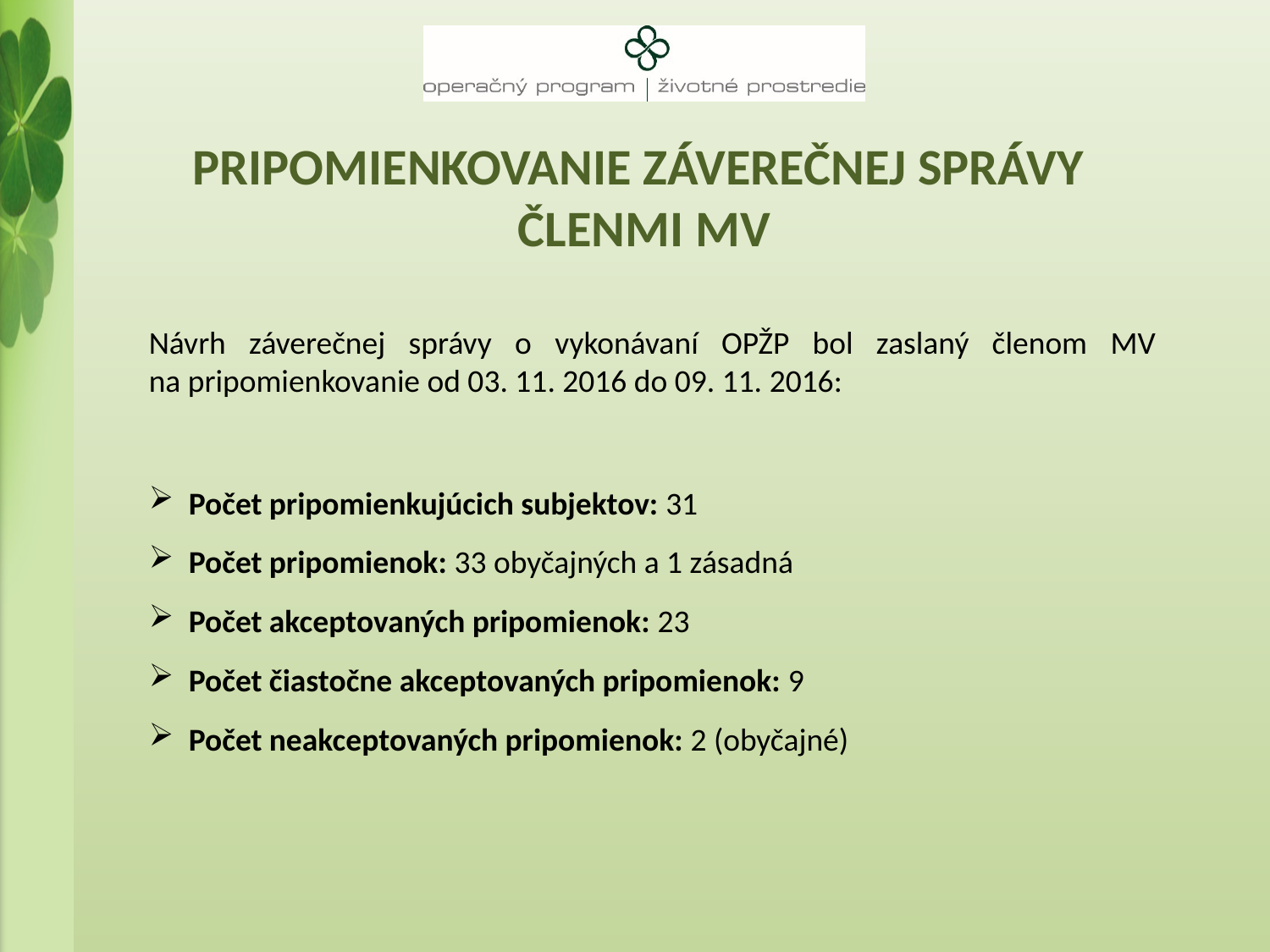

# Pripomienkovanie záveREčnej správy členmi MV
Návrh záverečnej správy o vykonávaní OPŽP bol zaslaný členom MV
na pripomienkovanie od 03. 11. 2016 do 09. 11. 2016:

Počet pripomienkujúcich subjektov: 31
Počet pripomienok: 33 obyčajných a 1 zásadná
Počet akceptovaných pripomienok: 23
Počet čiastočne akceptovaných pripomienok: 9
Počet neakceptovaných pripomienok: 2 (obyčajné)